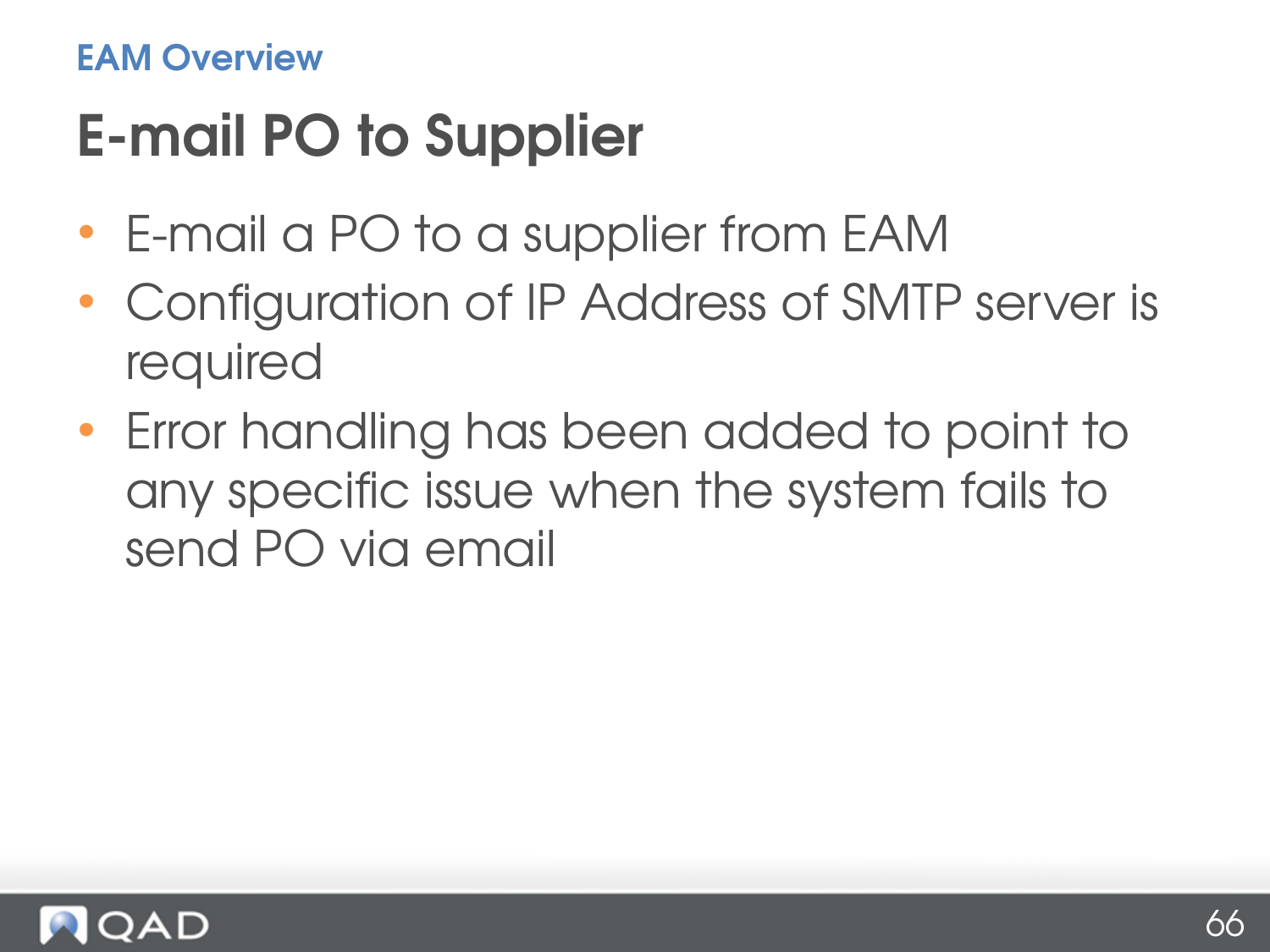

EAM Overview
# E-mail PO to Supplier
E-mail a PO to a supplier from EAM
Configuration of IP Address of SMTP server is required
Error handling has been added to point to any specific issue when the system fails to send PO via email

66